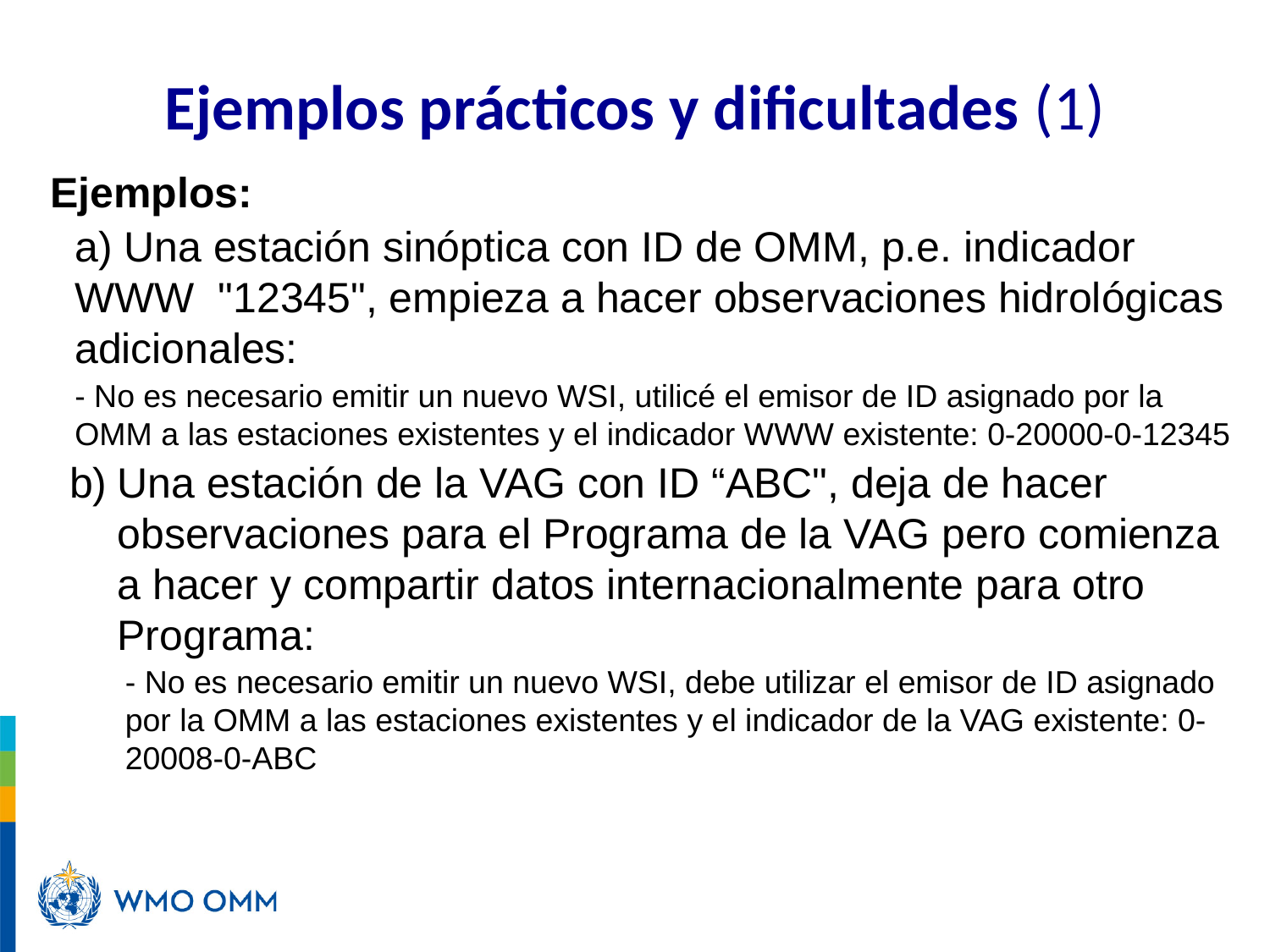

# Ejemplos prácticos y dificultades (1)
Ejemplos:
 Una estación sinóptica con ID de OMM, p.e. indicador WWW  "12345", empieza a hacer observaciones hidrológicas adicionales:
- No es necesario emitir un nuevo WSI, utilicé el emisor de ID asignado por la OMM a las estaciones existentes y el indicador WWW existente: 0-20000-0-12345
Una estación de la VAG con ID “ABC", deja de hacer observaciones para el Programa de la VAG pero comienza a hacer y compartir datos internacionalmente para otro Programa:
- No es necesario emitir un nuevo WSI, debe utilizar el emisor de ID asignado por la OMM a las estaciones existentes y el indicador de la VAG existente: 0-20008-0-ABC